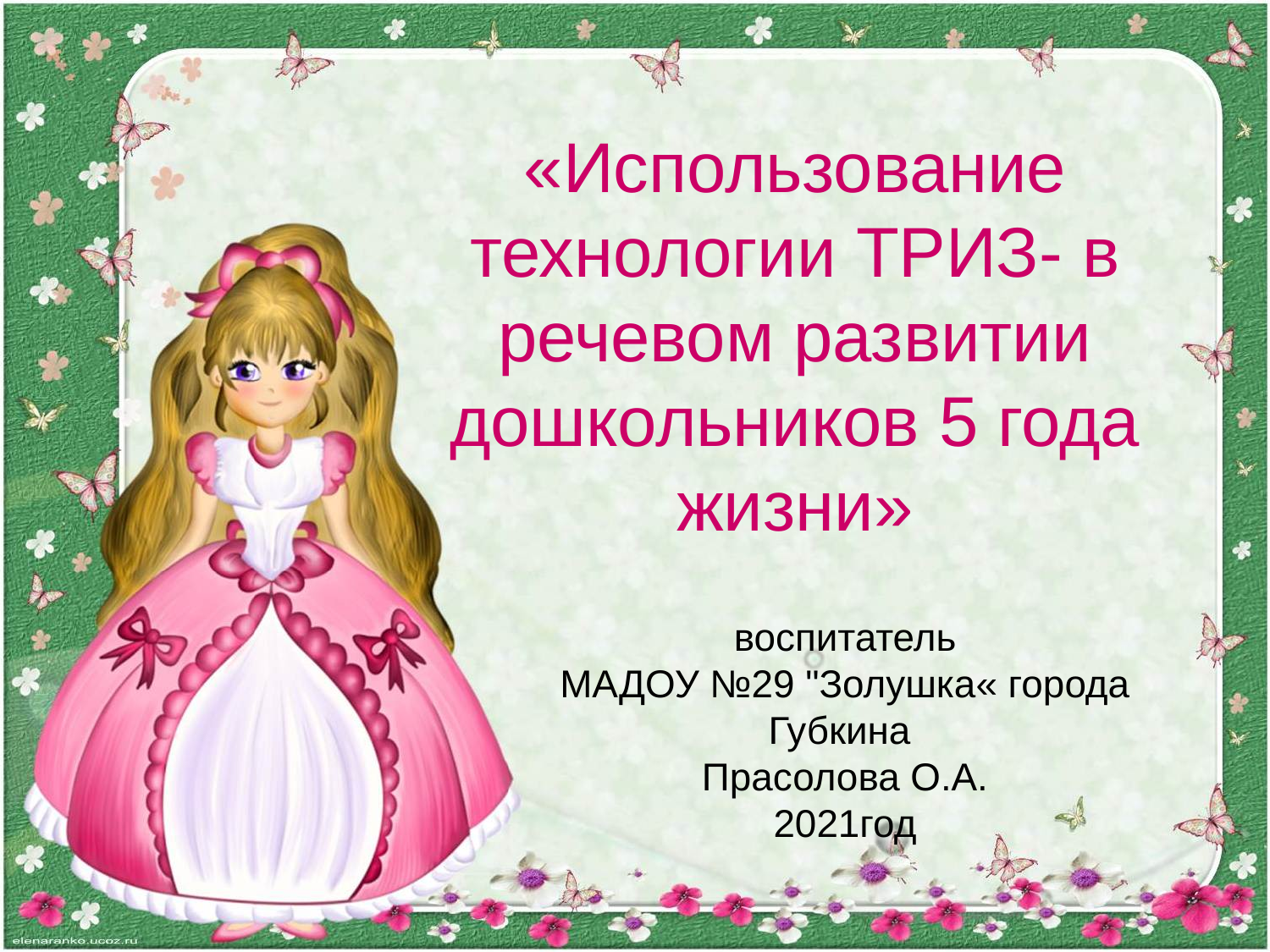

# «Использование технологии ТРИЗ- в речевом развитии дошкольников 5 года жизни»
воспитатель
МАДОУ №29 "Золушка« города Губкина
Прасолова О.А.
2021год